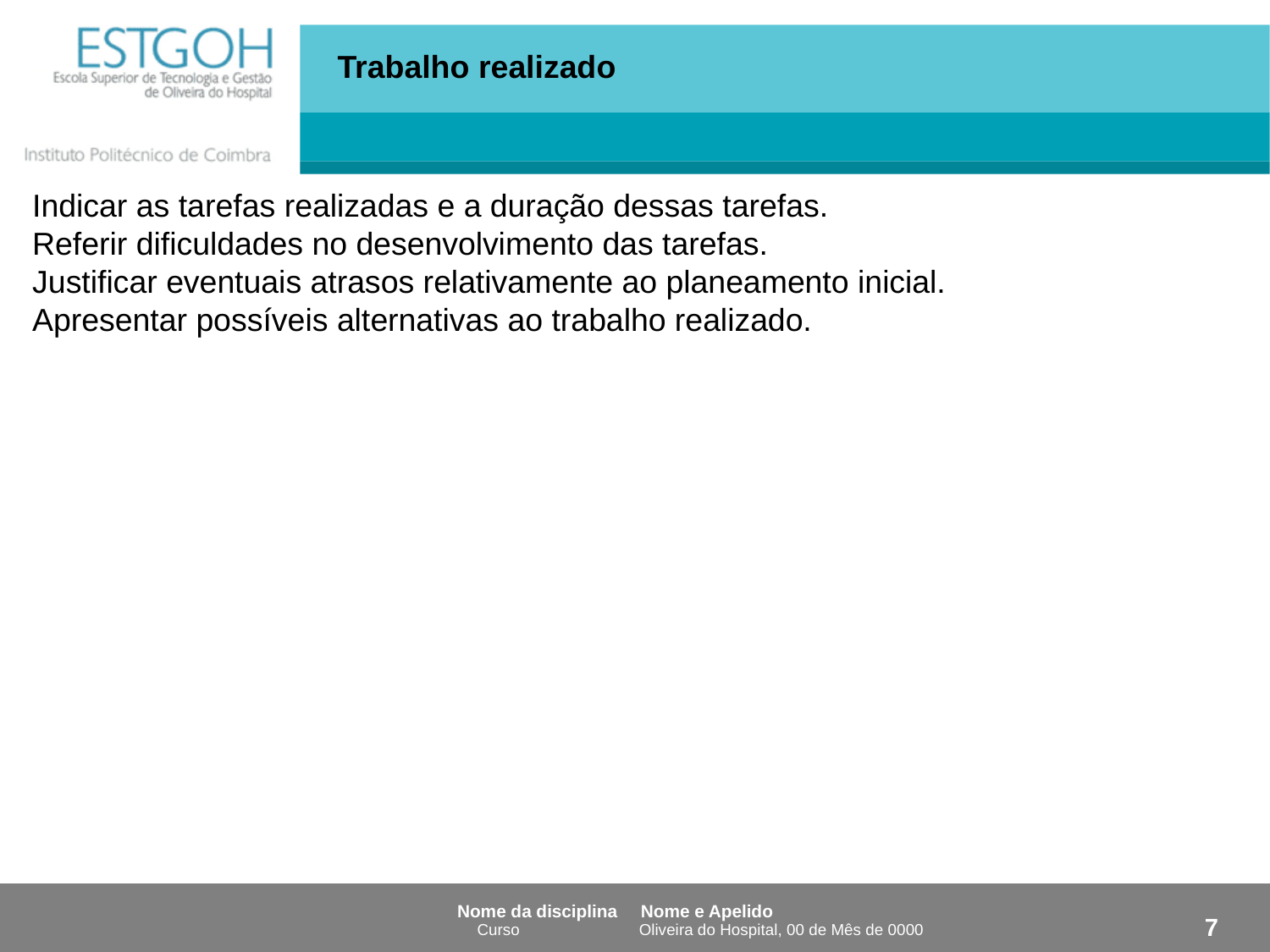

Trabalho realizado
Indicar as tarefas realizadas e a duração dessas tarefas.
Referir dificuldades no desenvolvimento das tarefas.
Justificar eventuais atrasos relativamente ao planeamento inicial.
Apresentar possíveis alternativas ao trabalho realizado.

7